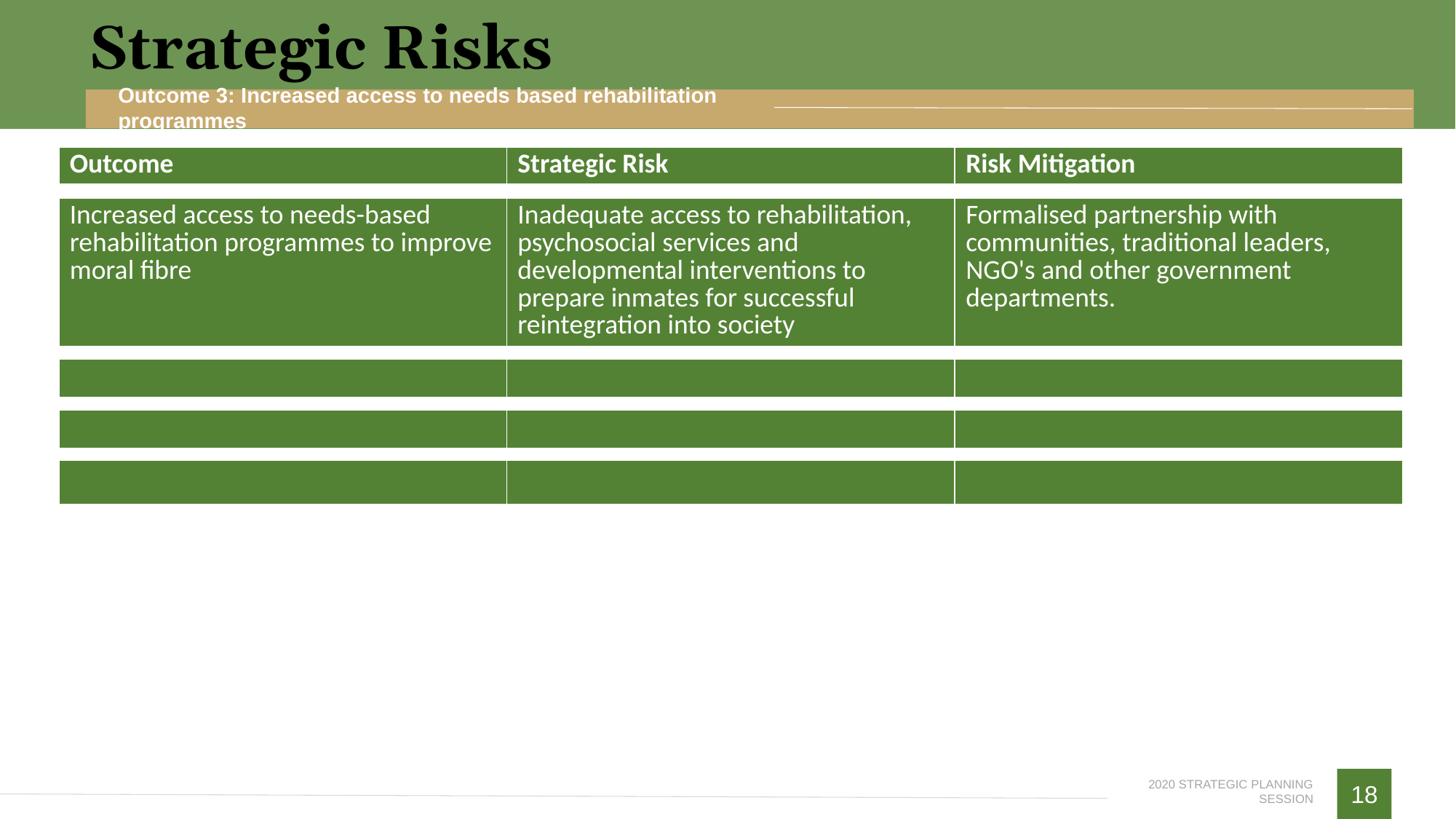

Strategic Risks
| Outcome | Strategic Risk | Risk Mitigation |
| --- | --- | --- |
|  |  |  |
| Increased access to needs-based rehabilitation programmes to improve moral fibre | Inadequate access to rehabilitation, psychosocial services and developmental interventions to prepare inmates for successful reintegration into society | Formalised partnership with communities, traditional leaders, NGO's and other government departments. |
|  |  |  |
|  |  |  |
|  |  |  |
|  |  |  |
|  |  |  |
|  |  |  |